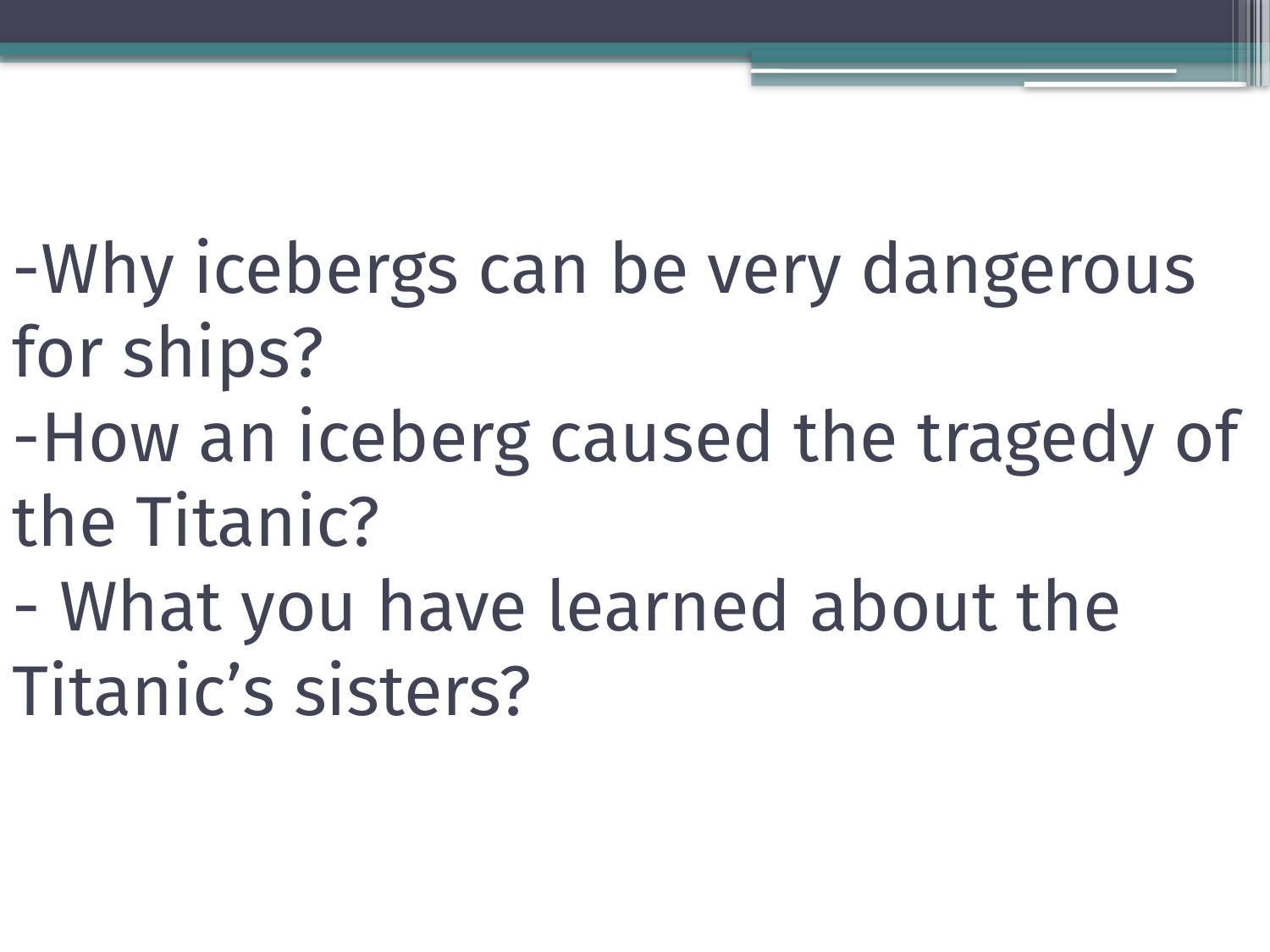

# -Why icebergs can be very dangerous for ships? -How an iceberg caused the tragedy of the Titanic? - What you have learned about the Titanic’s sisters?